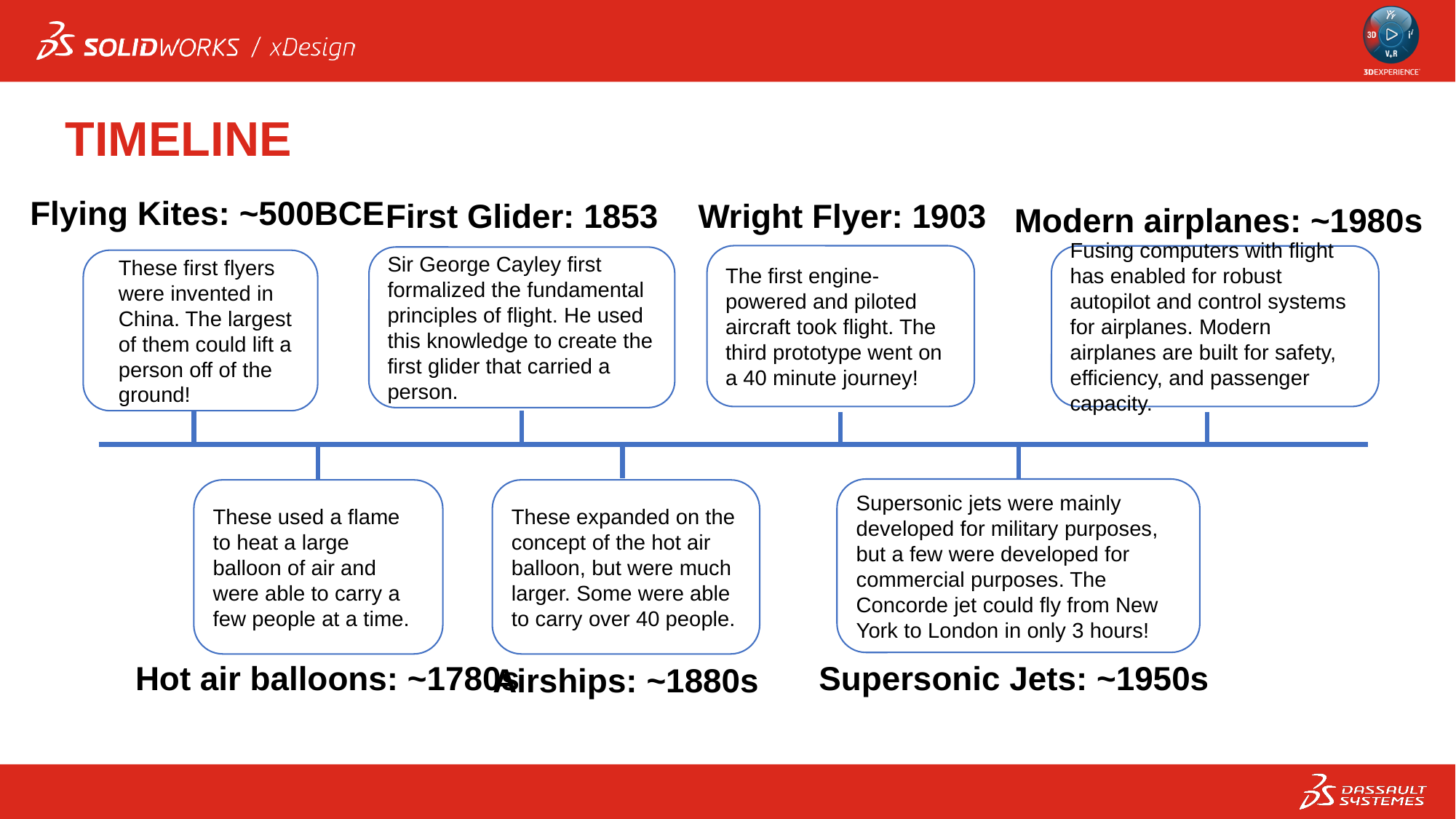

TIMELINE
Flying Kites: ~500BCE
Wright Flyer: 1903
First Glider: 1853
Modern airplanes: ~1980s
The first engine-powered and piloted aircraft took flight. The third prototype went on a 40 minute journey!
Fusing computers with flight has enabled for robust autopilot and control systems for airplanes. Modern airplanes are built for safety, efficiency, and passenger capacity.
Sir George Cayley first formalized the fundamental principles of flight. He used this knowledge to create the first glider that carried a person.
These first flyers were invented in China. The largest of them could lift a person off of the ground!

Supersonic jets were mainly developed for military purposes, but a few were developed for commercial purposes. The Concorde jet could fly from New York to London in only 3 hours!
These expanded on the concept of the hot air balloon, but were much larger. Some were able to carry over 40 people.
These used a flame to heat a large balloon of air and were able to carry a few people at a time.
Hot air balloons: ~1780s
Supersonic Jets: ~1950s
Airships: ~1880s